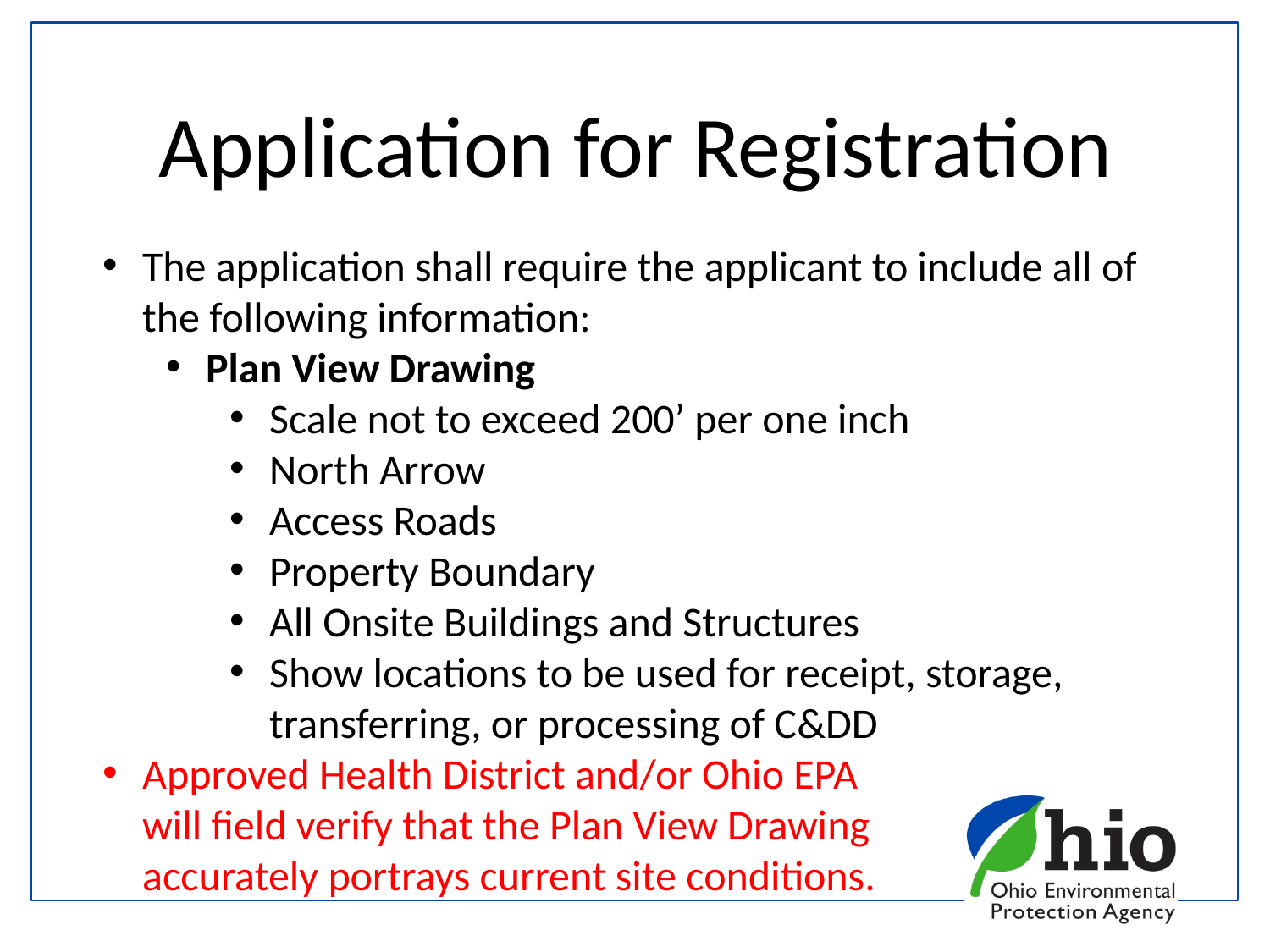

# Application for Registration
The application shall require the applicant to include all of the following information:
Plan View Drawing
Scale not to exceed 200’ per one inch
North Arrow
Access Roads
Property Boundary
All Onsite Buildings and Structures
Show locations to be used for receipt, storage, transferring, or processing of C&DD
Approved Health District and/or Ohio EPA will field verify that the Plan View Drawing accurately portrays current site conditions.